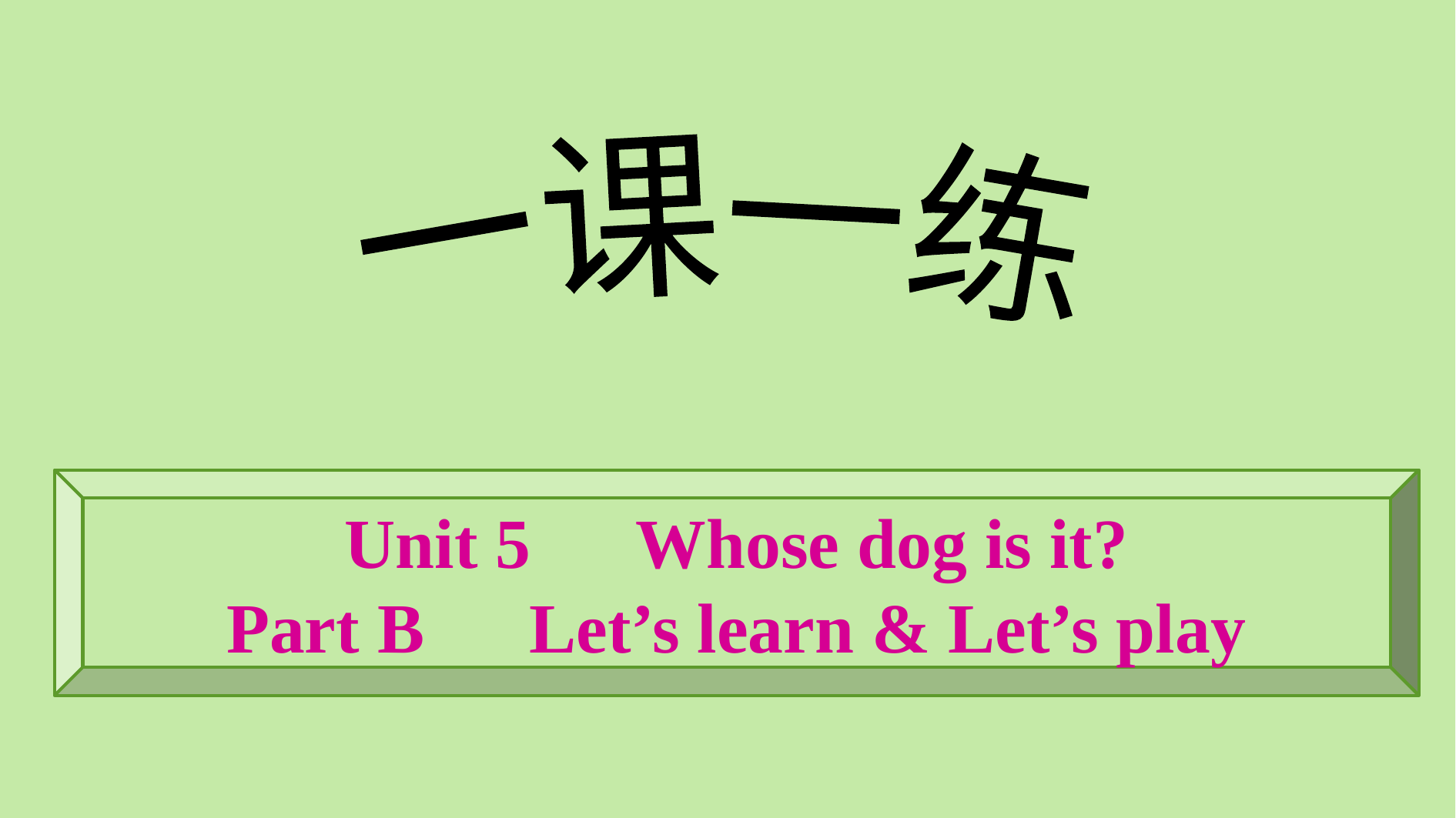

Unit 5　Whose dog is it?
Part B　Let’s learn & Let’s play